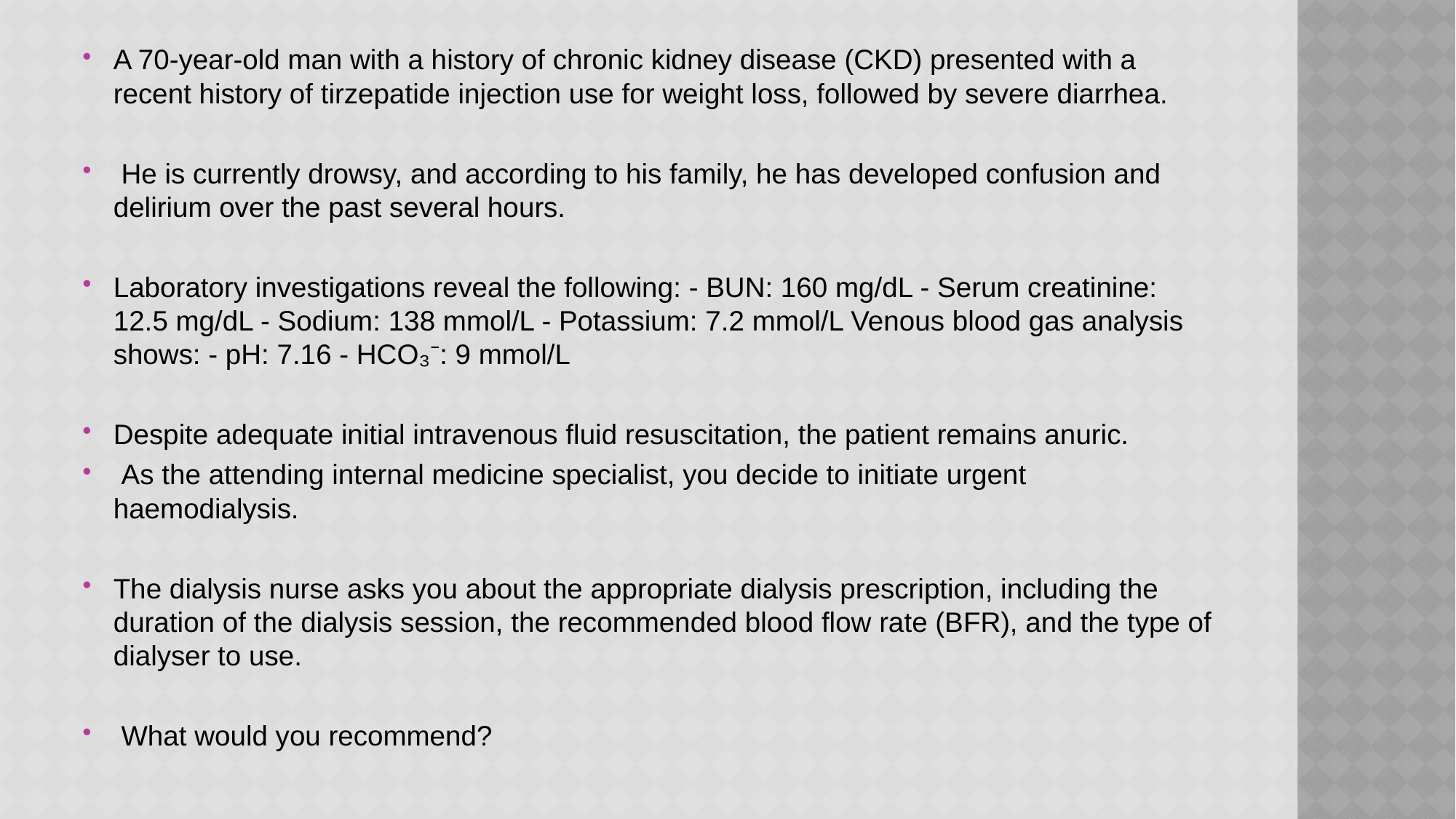

A 70-year-old man with a history of chronic kidney disease (CKD) presented with a recent history of tirzepatide injection use for weight loss, followed by severe diarrhea.

 He is currently drowsy, and according to his family, he has developed confusion and delirium over the past several hours.

Laboratory investigations reveal the following: - BUN: 160 mg/dL - Serum creatinine: 12.5 mg/dL - Sodium: 138 mmol/L - Potassium: 7.2 mmol/L Venous blood gas analysis shows: - pH: 7.16 - HCO₃⁻: 9 mmol/L

Despite adequate initial intravenous fluid resuscitation, the patient remains anuric.
 As the attending internal medicine specialist, you decide to initiate urgent haemodialysis.

The dialysis nurse asks you about the appropriate dialysis prescription, including the duration of the dialysis session, the recommended blood flow rate (BFR), and the type of dialyser to use.

 What would you recommend?
#